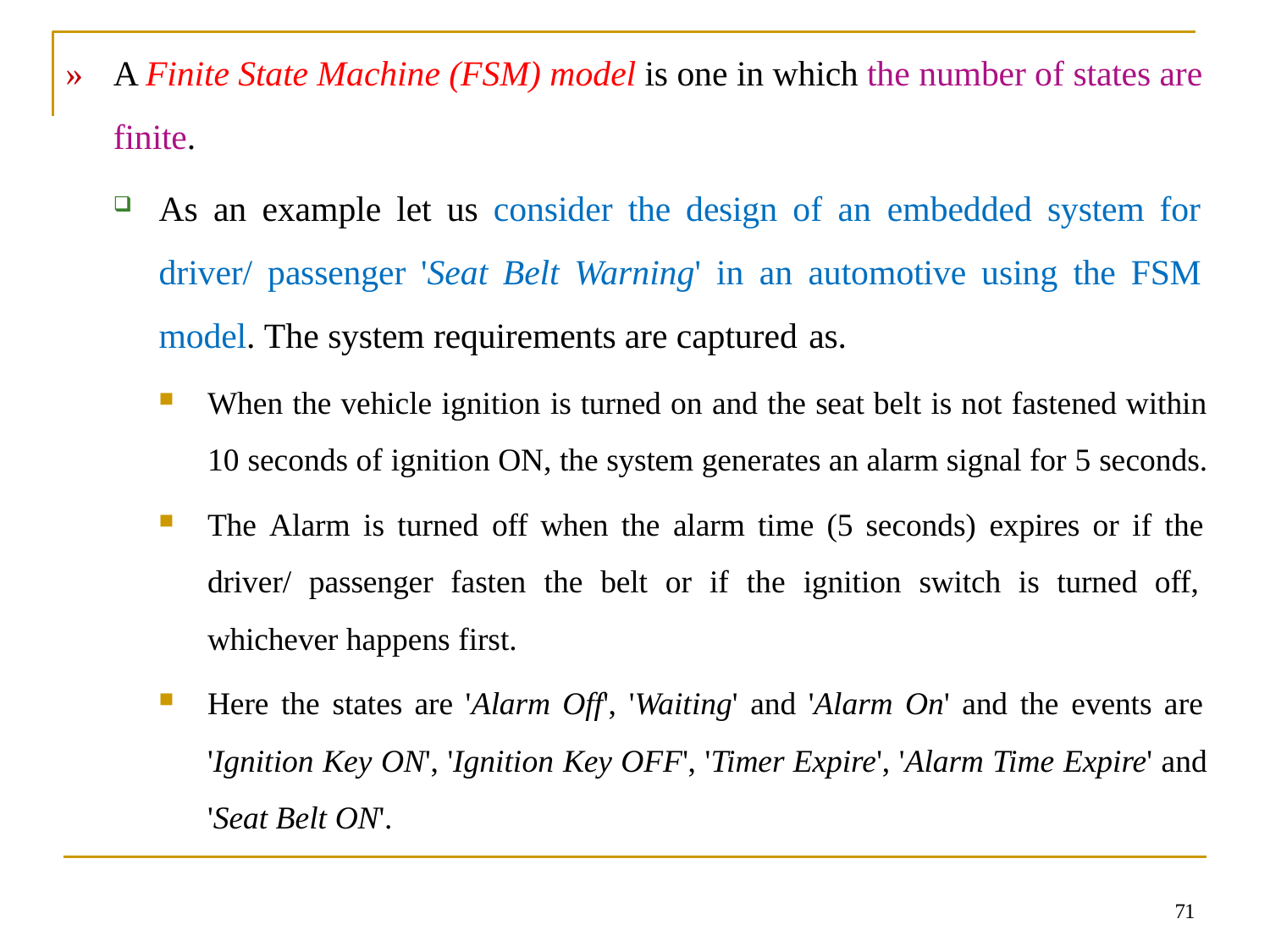

# »	A Finite State Machine (FSM) model is one in which the number of states are  finite.
As an example let us consider the design of an embedded system for  driver/ passenger 'Seat Belt Warning' in an automotive using the FSM  model. The system requirements are captured as.
When the vehicle ignition is turned on and the seat belt is not fastened within  10 seconds of ignition ON, the system generates an alarm signal for 5 seconds.
The Alarm is turned off when the alarm time (5 seconds) expires or if the  driver/ passenger fasten the belt or if the ignition switch is turned off,  whichever happens first.
Here the states are 'Alarm Off', 'Waiting' and 'Alarm On' and the events are  'Ignition Key ON', 'Ignition Key OFF', 'Timer Expire', 'Alarm Time Expire' and  'Seat Belt ON'.

71